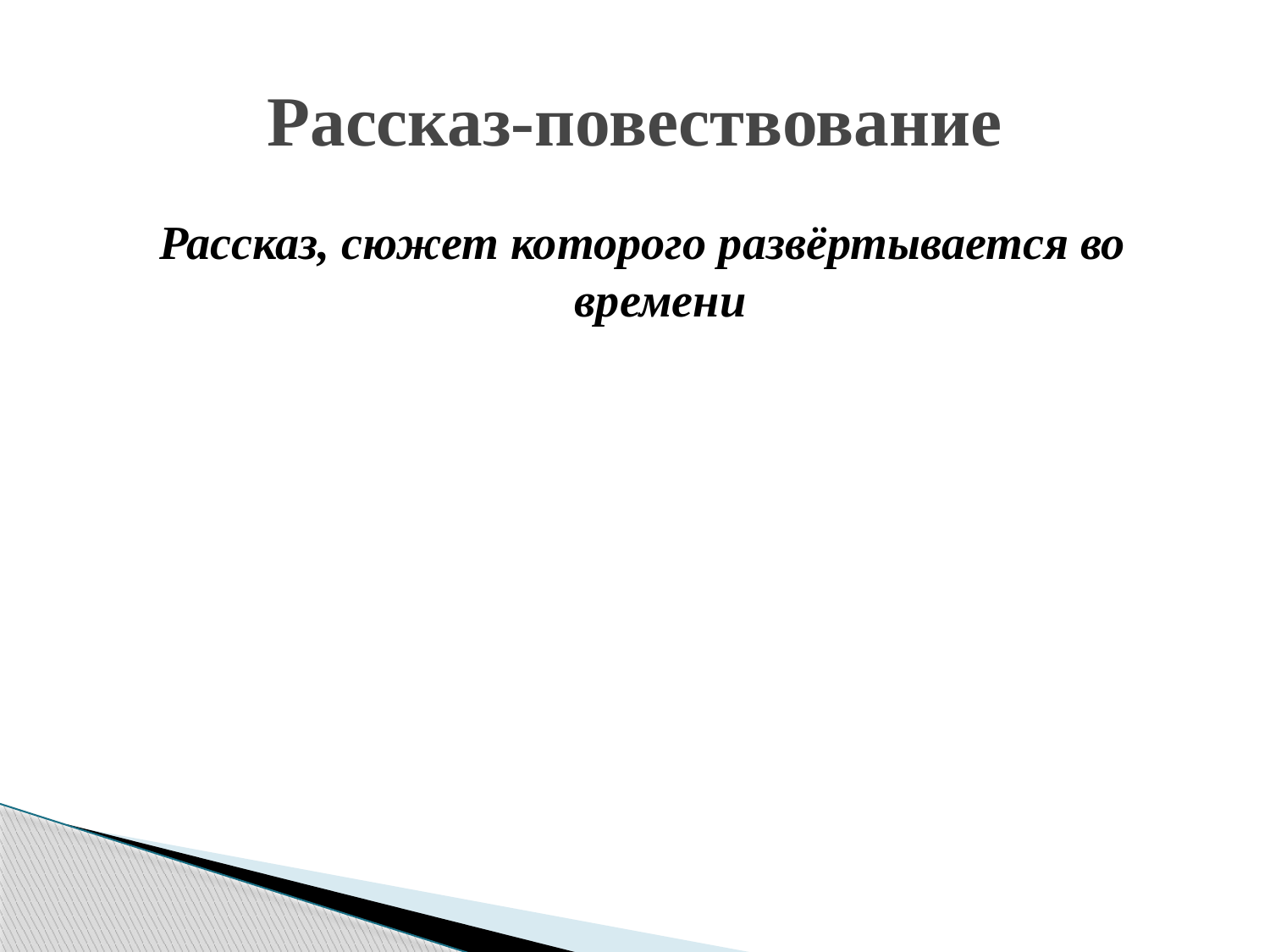

# Рассказ-повествование
Рассказ, сюжет которого развёртывается во времени